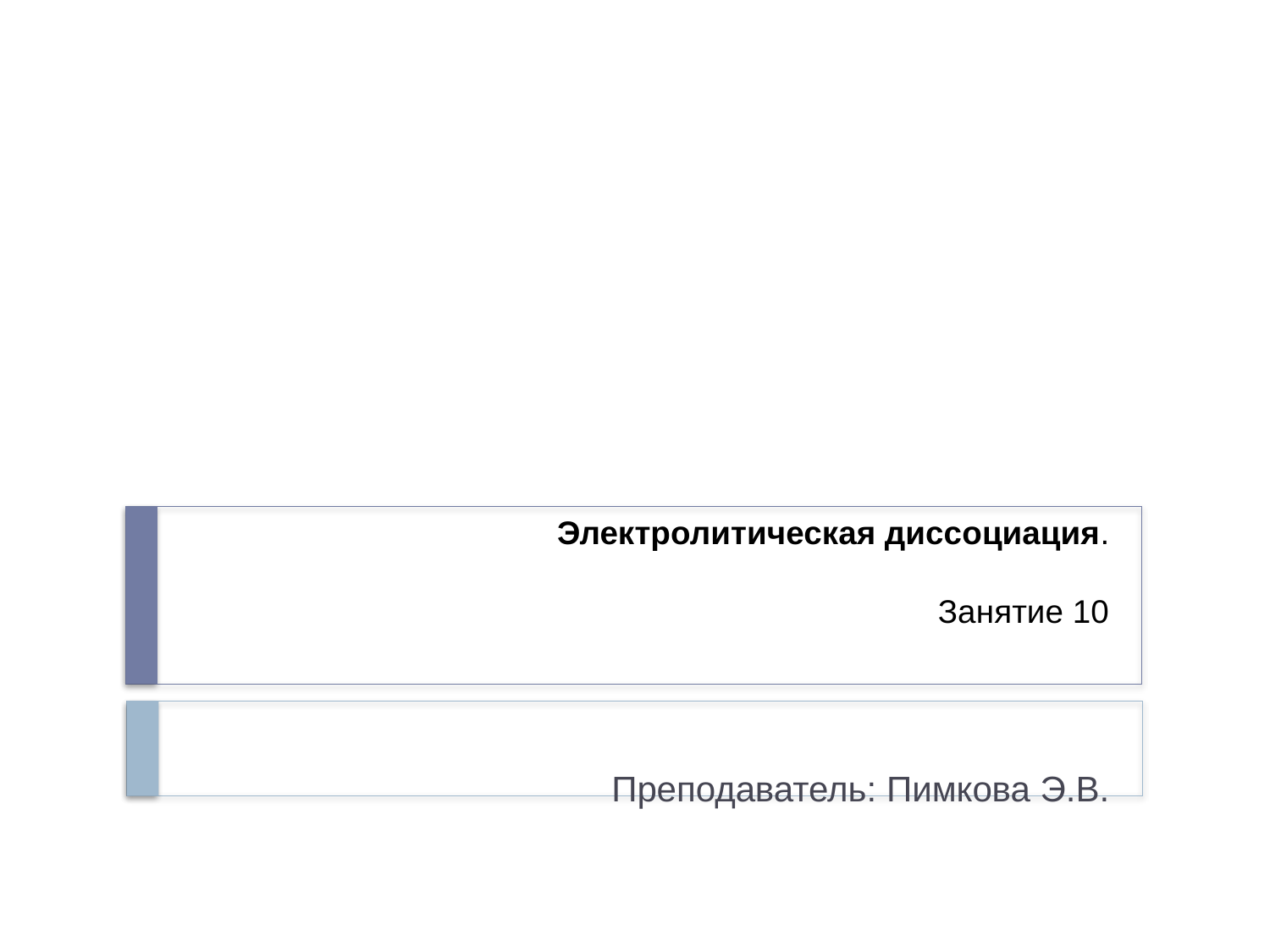

# Электролитическая диссоциация. Занятие 10

Преподаватель: Пимкова Э.В.